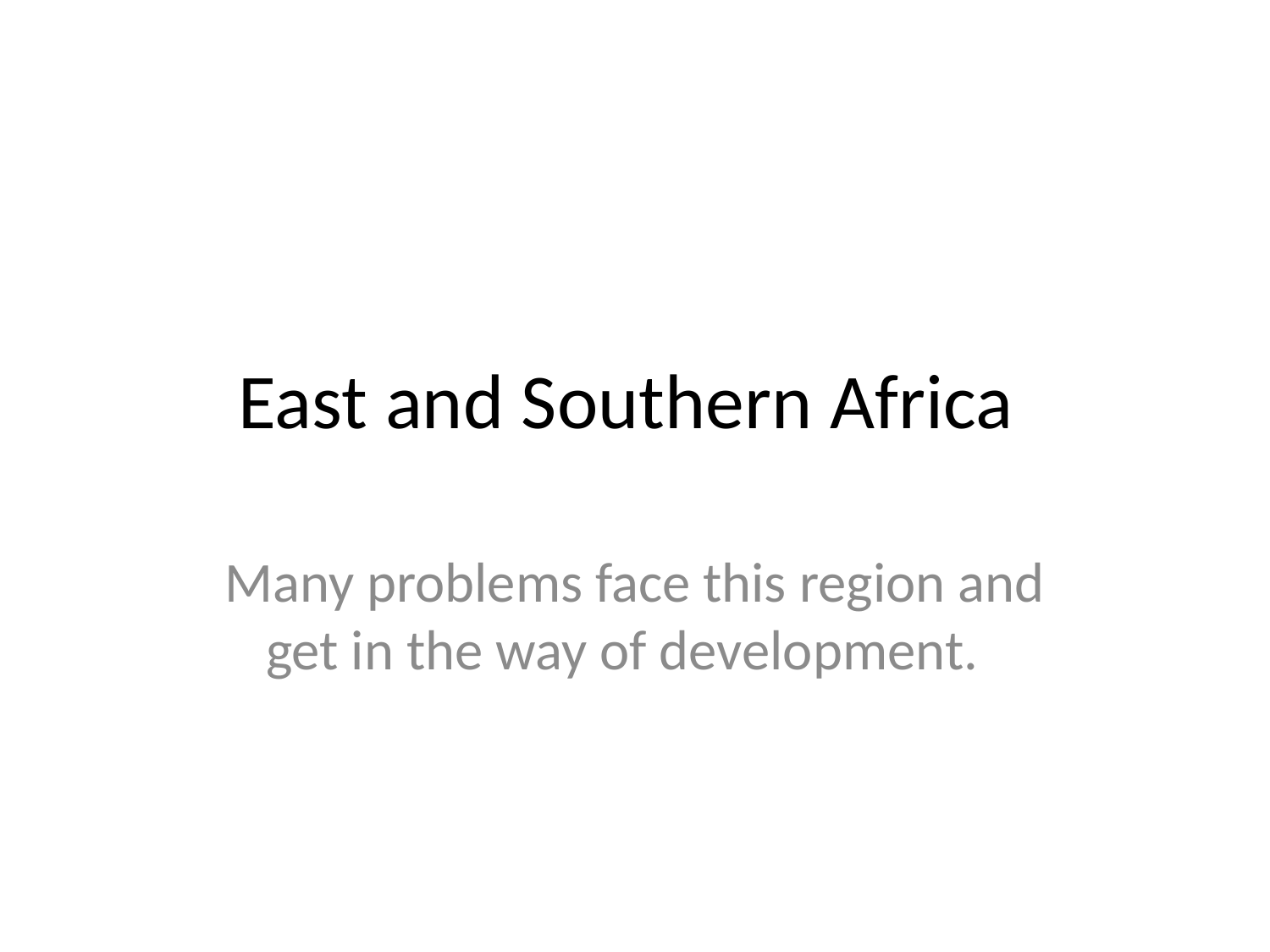

# East and Southern Africa
Many problems face this region and get in the way of development.